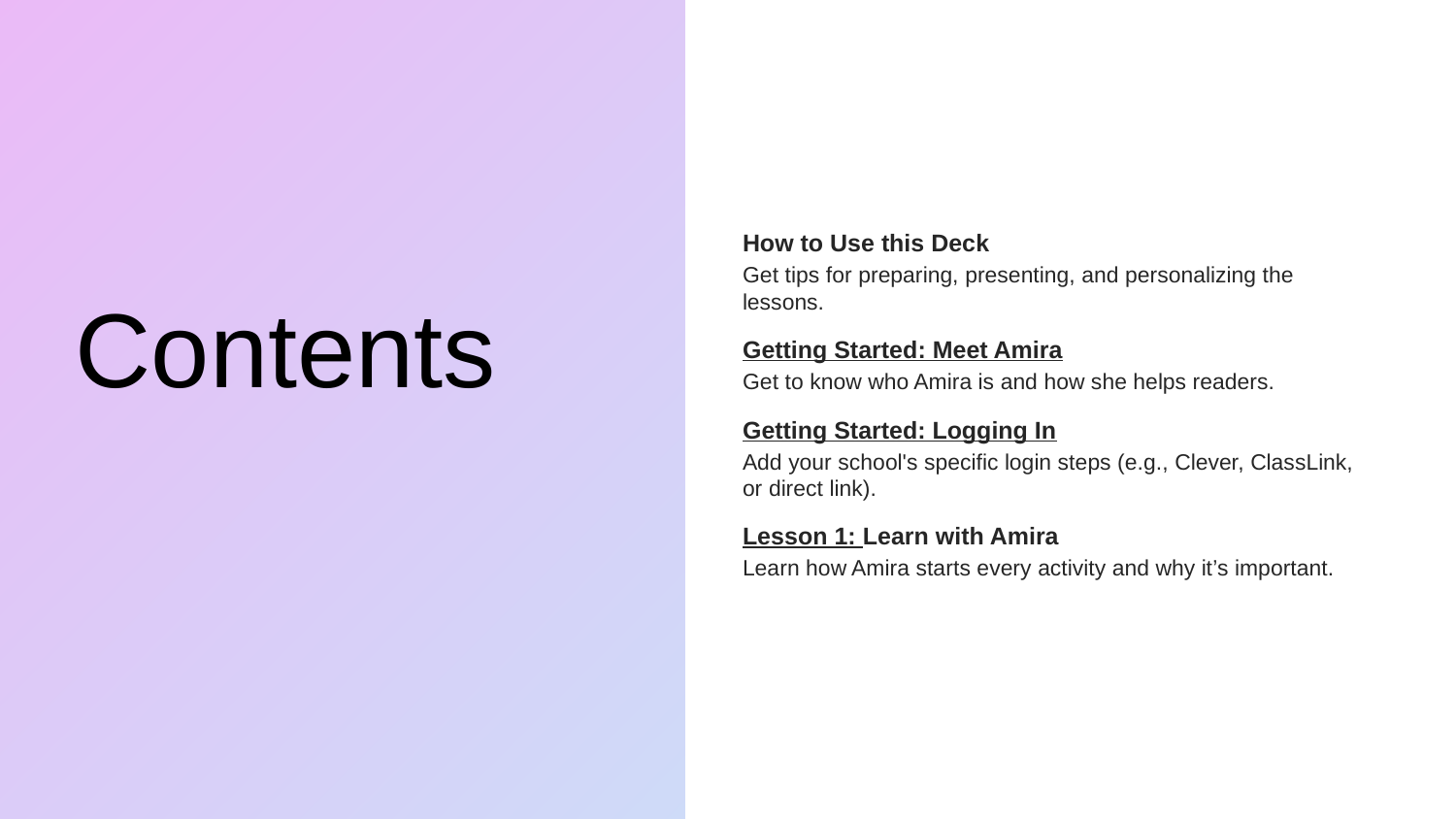

How to Use this Deck
Get tips for preparing, presenting, and personalizing the lessons.
Getting Started: Meet Amira
Get to know who Amira is and how she helps readers.
Getting Started: Logging In
Add your school's specific login steps (e.g., Clever, ClassLink, or direct link).
Lesson 1: Learn with Amira
Learn how Amira starts every activity and why it’s important.
# Contents